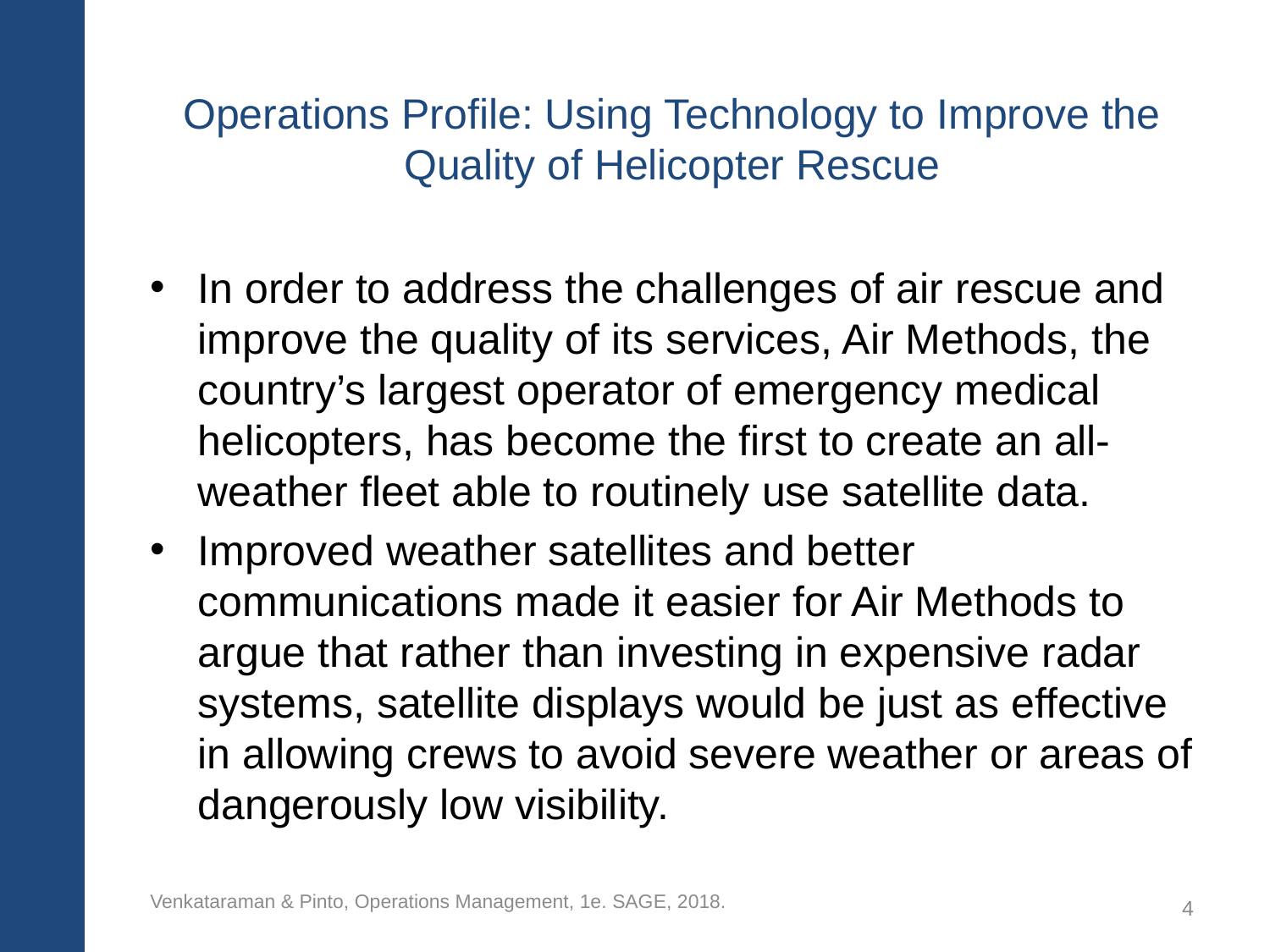

# Operations Profile: Using Technology to Improve the Quality of Helicopter Rescue
In order to address the challenges of air rescue and improve the quality of its services, Air Methods, the country’s largest operator of emergency medical helicopters, has become the first to create an all-weather fleet able to routinely use satellite data.
Improved weather satellites and better communications made it easier for Air Methods to argue that rather than investing in expensive radar systems, satellite displays would be just as effective in allowing crews to avoid severe weather or areas of dangerously low visibility.
Venkataraman & Pinto, Operations Management, 1e. SAGE, 2018.
4